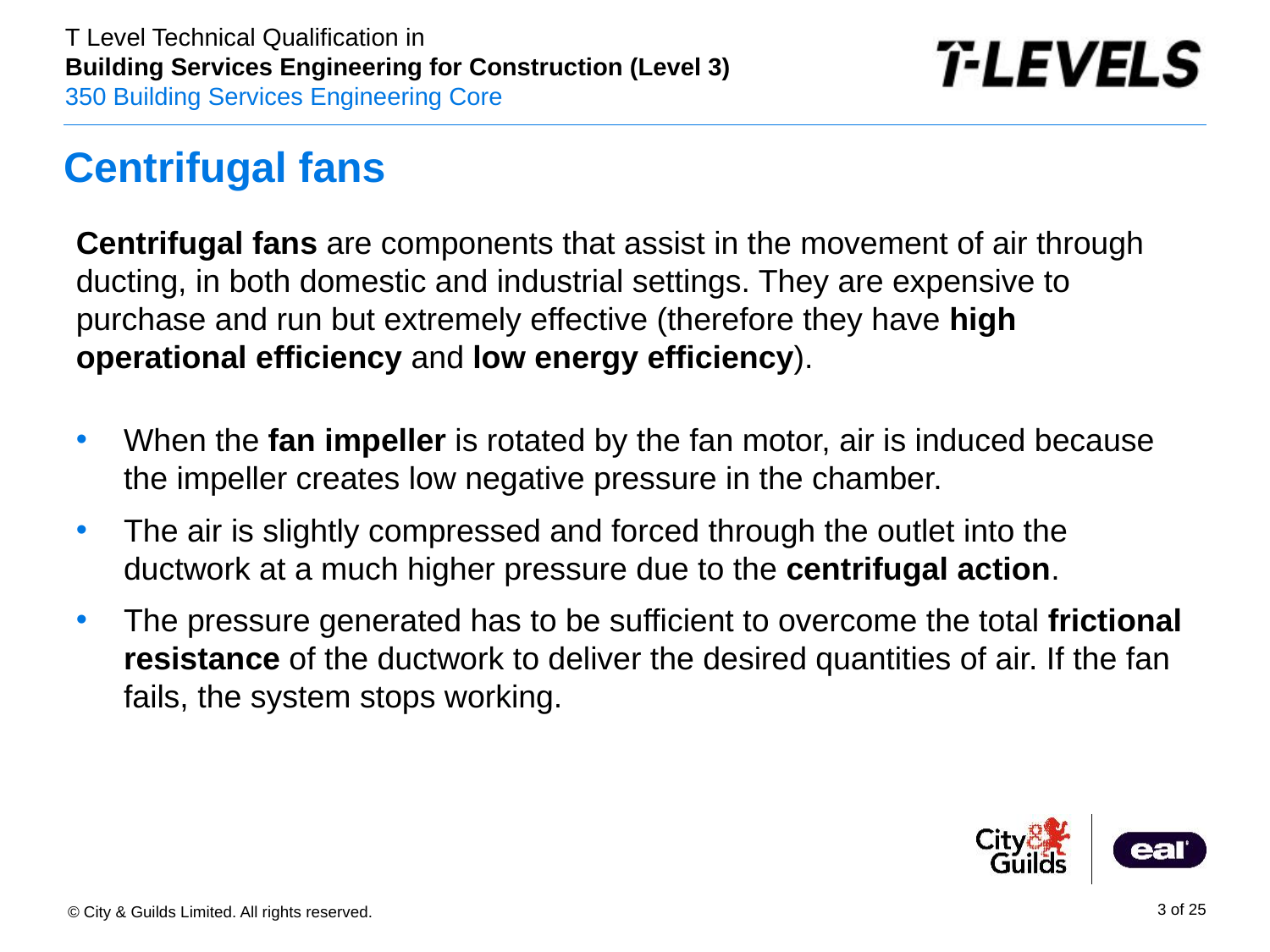

# Centrifugal fans
Centrifugal fans are components that assist in the movement of air through ducting, in both domestic and industrial settings. They are expensive to purchase and run but extremely effective (therefore they have high operational efficiency and low energy efficiency).

When the fan impeller is rotated by the fan motor, air is induced because the impeller creates low negative pressure in the chamber.
The air is slightly compressed and forced through the outlet into the ductwork at a much higher pressure due to the centrifugal action.
The pressure generated has to be sufficient to overcome the total frictional resistance of the ductwork to deliver the desired quantities of air. If the fan fails, the system stops working.